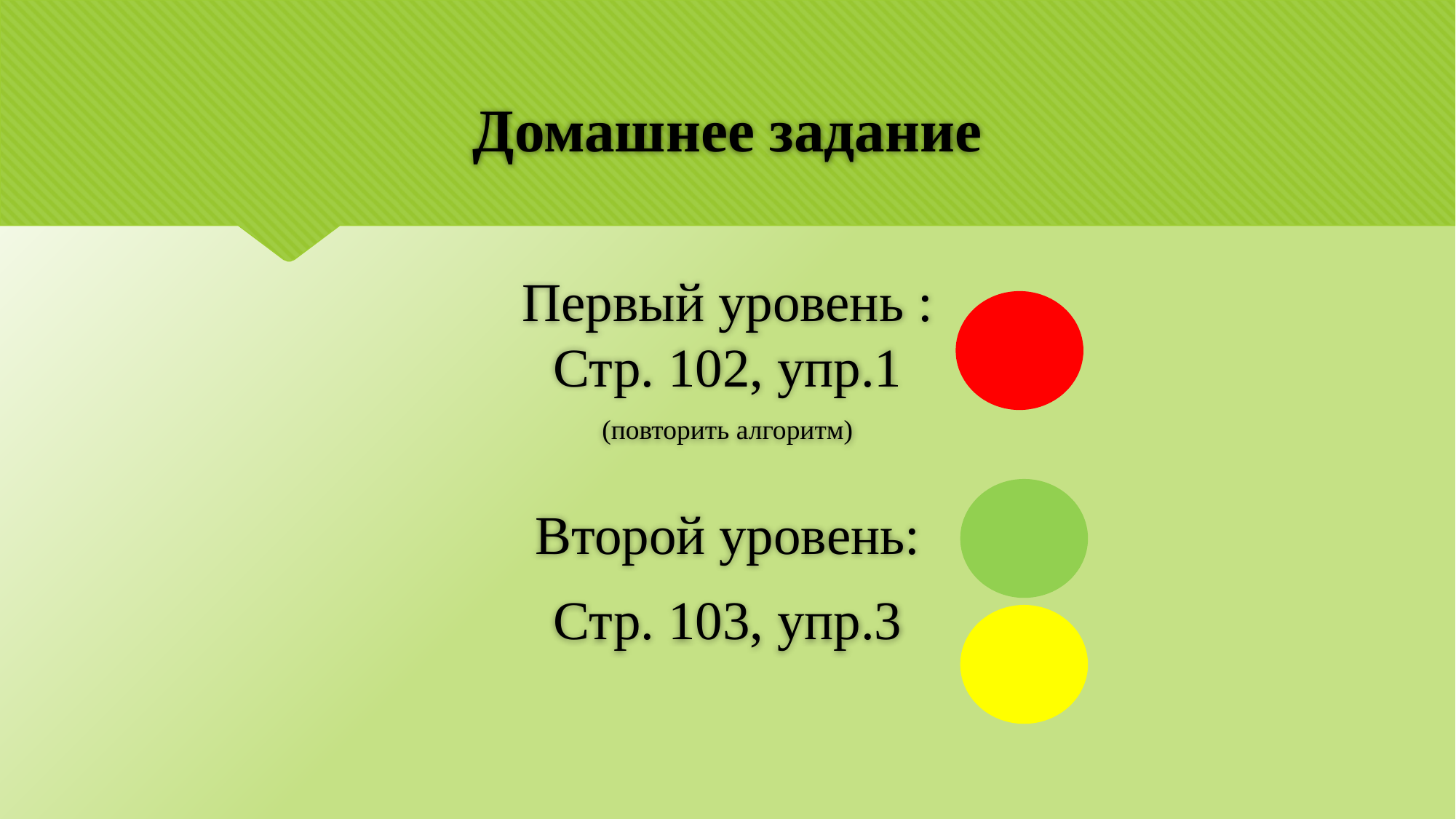

# Домашнее задание
Первый уровень :
Стр. 102, упр.1
(повторить алгоритм)

Второй уровень:
Стр. 103, упр.3